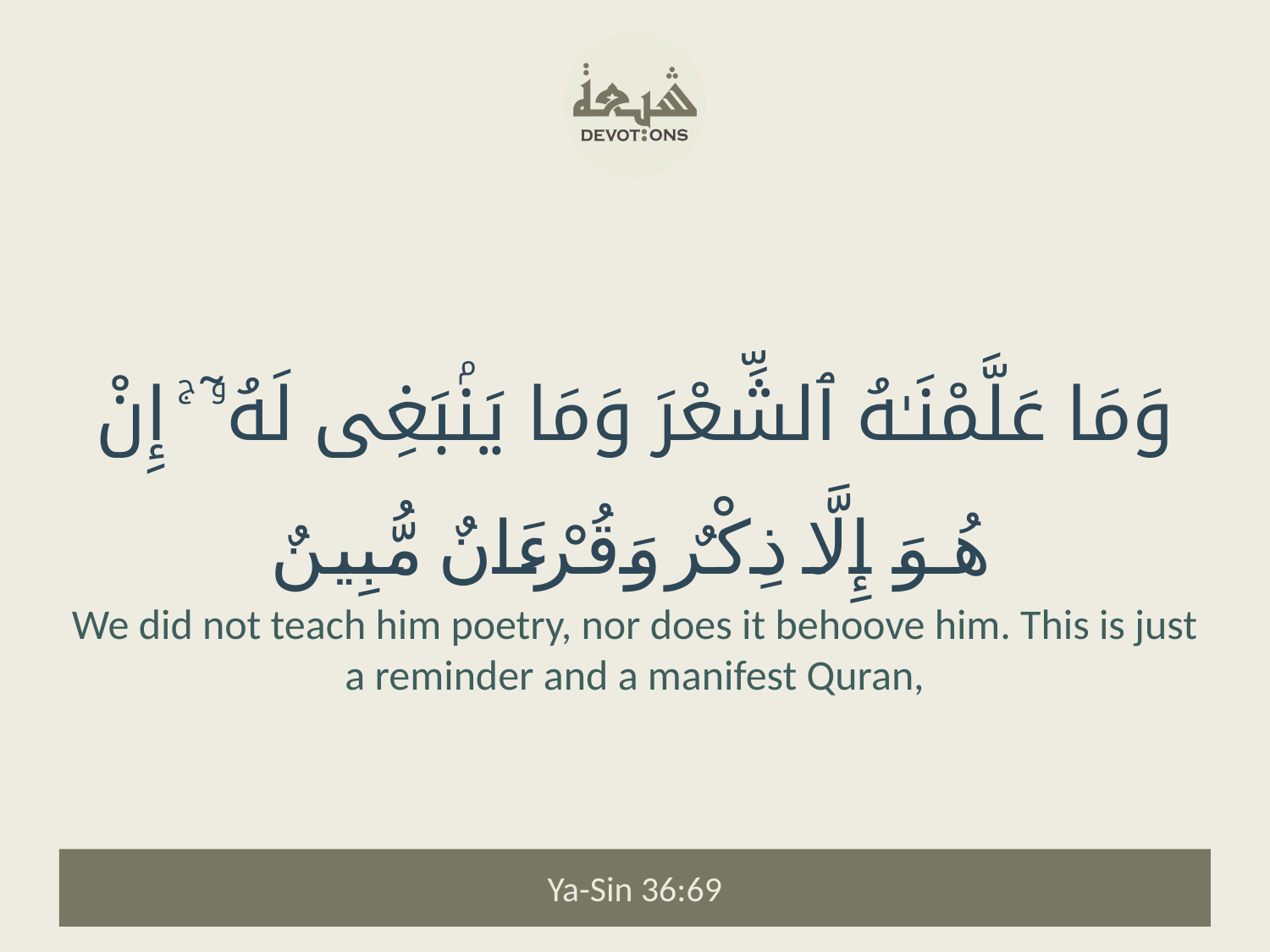

وَمَا عَلَّمْنَـٰهُ ٱلشِّعْرَ وَمَا يَنۢبَغِى لَهُۥٓ ۚ إِنْ هُوَ إِلَّا ذِكْرٌ وَقُرْءَانٌ مُّبِينٌ
We did not teach him poetry, nor does it behoove him. This is just a reminder and a manifest Quran,
Ya-Sin 36:69